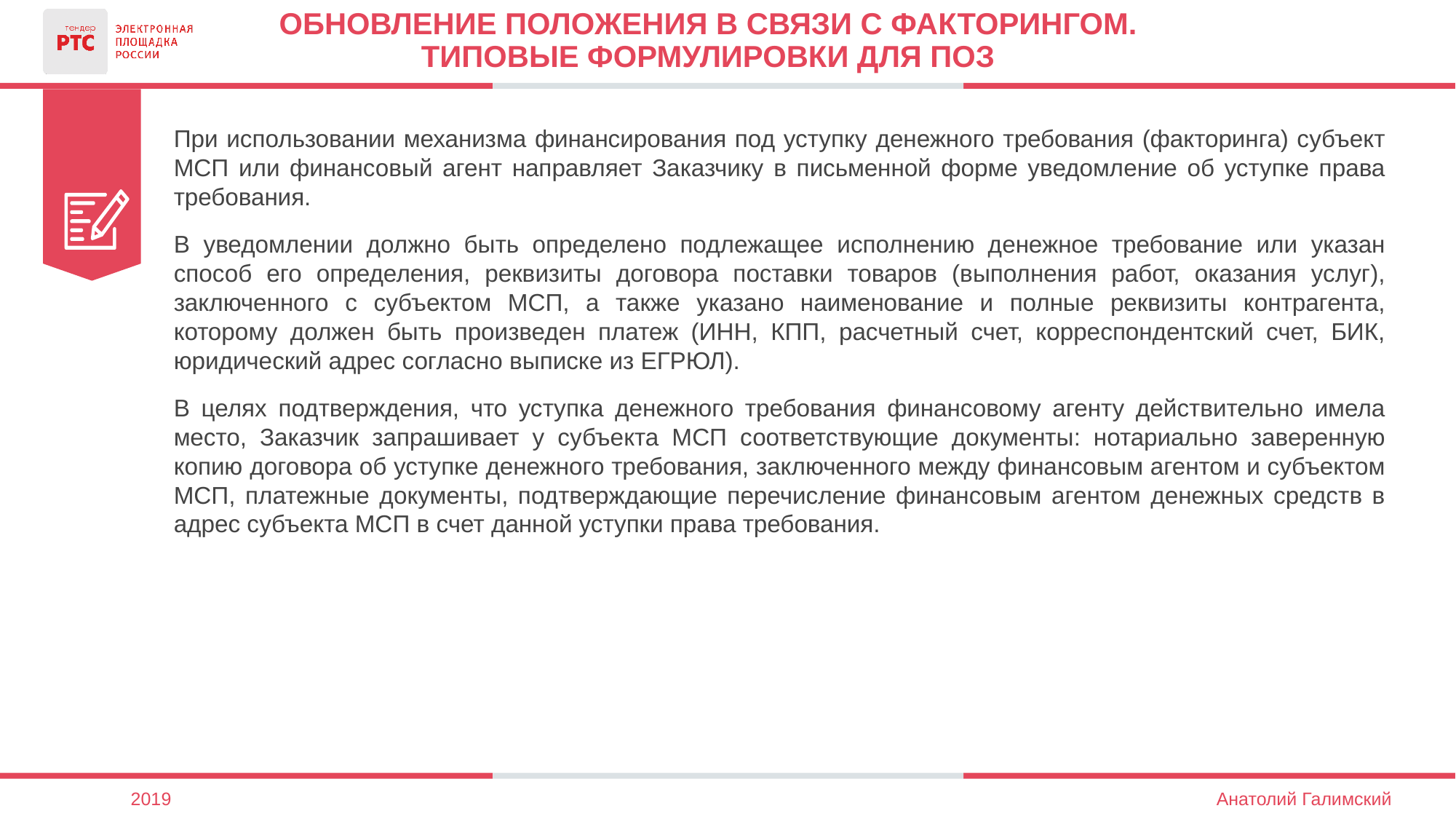

# Обновление положения в связи с факторингом. Типовые формулировки для ПоЗ
При использовании механизма финансирования под уступку денежного требования (факторинга) субъект МСП или финансовый агент направляет Заказчику в письменной форме уведомление об уступке права требования.
В уведомлении должно быть определено подлежащее исполнению денежное требование или указан способ его определения, реквизиты договора поставки товаров (выполнения работ, оказания услуг), заключенного с субъектом МСП, а также указано наименование и полные реквизиты контрагента, которому должен быть произведен платеж (ИНН, КПП, расчетный счет, корреспондентский счет, БИК, юридический адрес согласно выписке из ЕГРЮЛ).
В целях подтверждения, что уступка денежного требования финансовому агенту действительно имела место, Заказчик запрашивает у субъекта МСП соответствующие документы: нотариально заверенную копию договора об уступке денежного требования, заключенного между финансовым агентом и субъектом МСП, платежные документы, подтверждающие перечисление финансовым агентом денежных средств в адрес субъекта МСП в счет данной уступки права требования.

2019
Анатолий Галимский